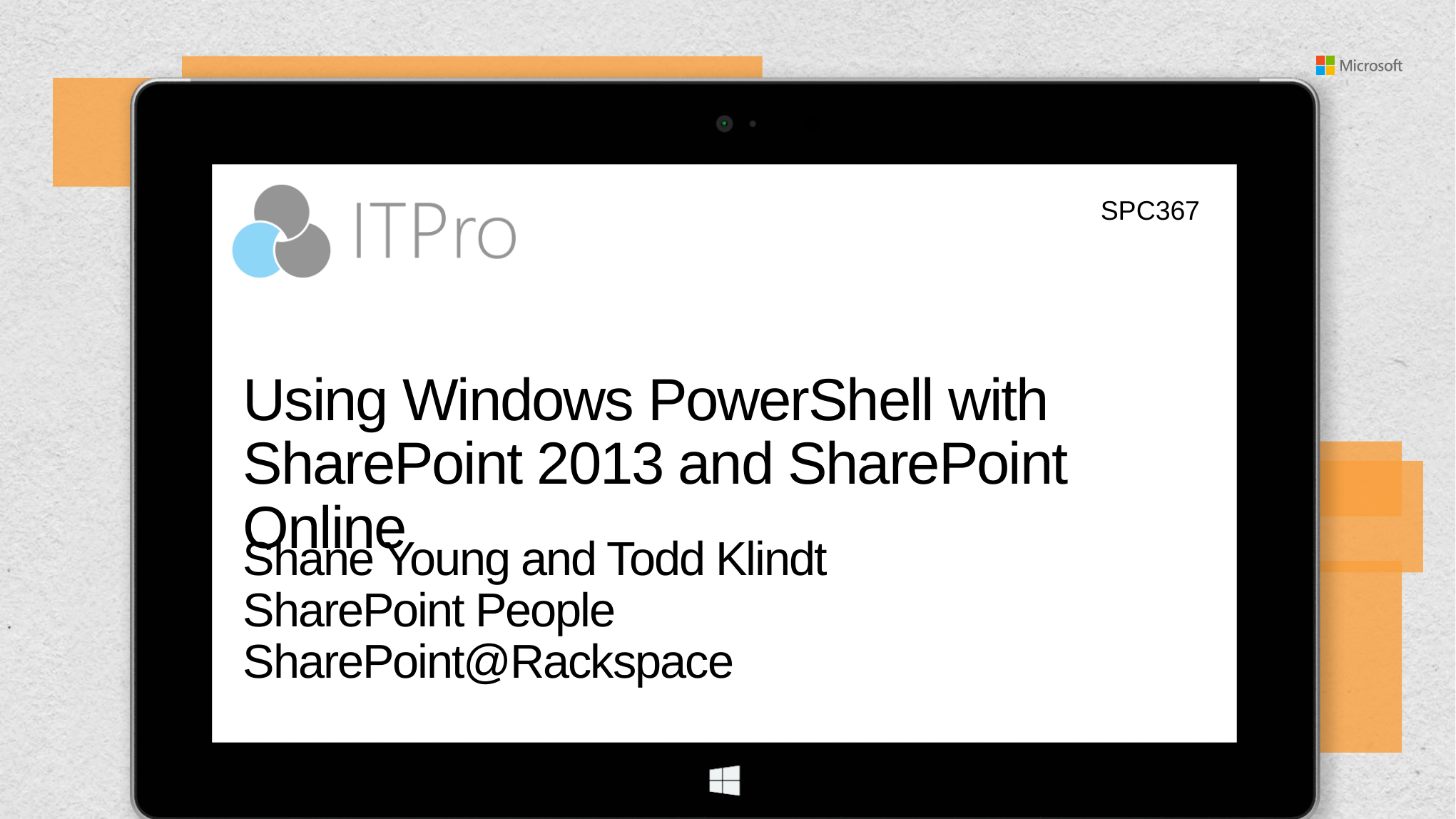

SPC367
# Using Windows PowerShell with SharePoint 2013 and SharePoint Online
Shane Young and Todd Klindt
SharePoint People
SharePoint@Rackspace